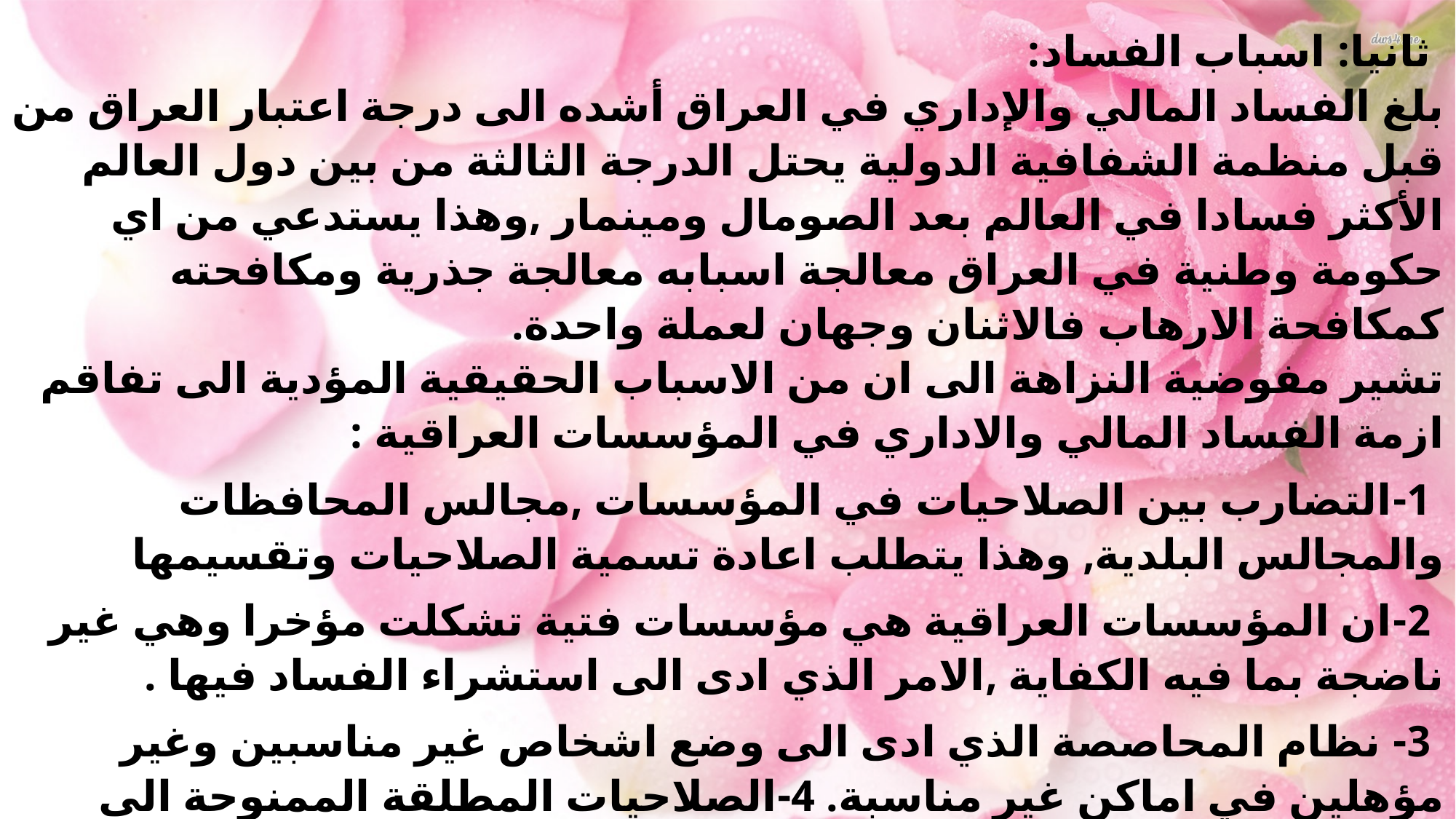

ثانيا: اسباب الفساد:
بلغ الفساد المالي والإداري في العراق أشده الى درجة اعتبار العراق من قبل منظمة الشفافية الدولية يحتل الدرجة الثالثة من بين دول العالم الأكثر فسادا في العالم بعد الصومال ومينمار ,وهذا يستدعي من اي حكومة وطنية في العراق معالجة اسبابه معالجة جذرية ومكافحته كمكافحة الارهاب فالاثنان وجهان لعملة واحدة.
تشير مفوضية النزاهة الى ان من الاسباب الحقيقية المؤدية الى تفاقم ازمة الفساد المالي والاداري في المؤسسات العراقية :
1-التضارب بين الصلاحيات في المؤسسات ,مجالس المحافظات والمجالس البلدية, وهذا يتطلب اعادة تسمية الصلاحيات وتقسيمها
2-ان المؤسسات العراقية هي مؤسسات فتية تشكلت مؤخرا وهي غير ناضجة بما فيه الكفاية ,الامر الذي ادى الى استشراء الفساد فيها .
3- نظام المحاصصة الذي ادى الى وضع اشخاص غير مناسبين وغير مؤهلين في اماكن غير مناسبة. 4-الصلاحيات المطلقة الممنوحة الى مجالس المحافظات والمجالس البلدية ,وقد اشارت مفوضية النزاهة الى ان اكثر من 1700 قضية فساد تم احالتها الى القضاء العراقي .